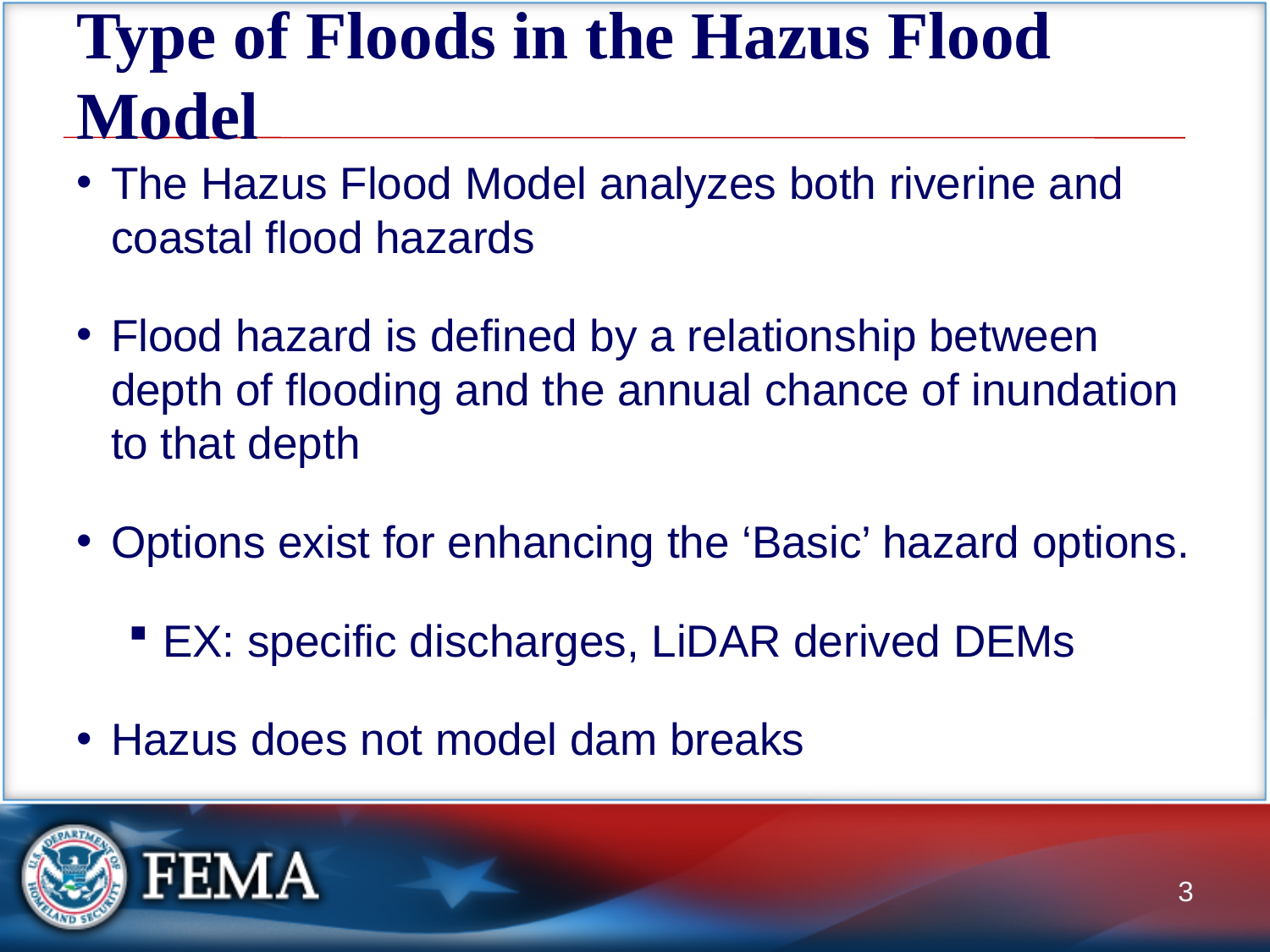

# Type of Floods in the Hazus Flood Model
The Hazus Flood Model analyzes both riverine and coastal flood hazards
Flood hazard is defined by a relationship between depth of flooding and the annual chance of inundation to that depth
Options exist for enhancing the ‘Basic’ hazard options.
EX: specific discharges, LiDAR derived DEMs
Hazus does not model dam breaks
3